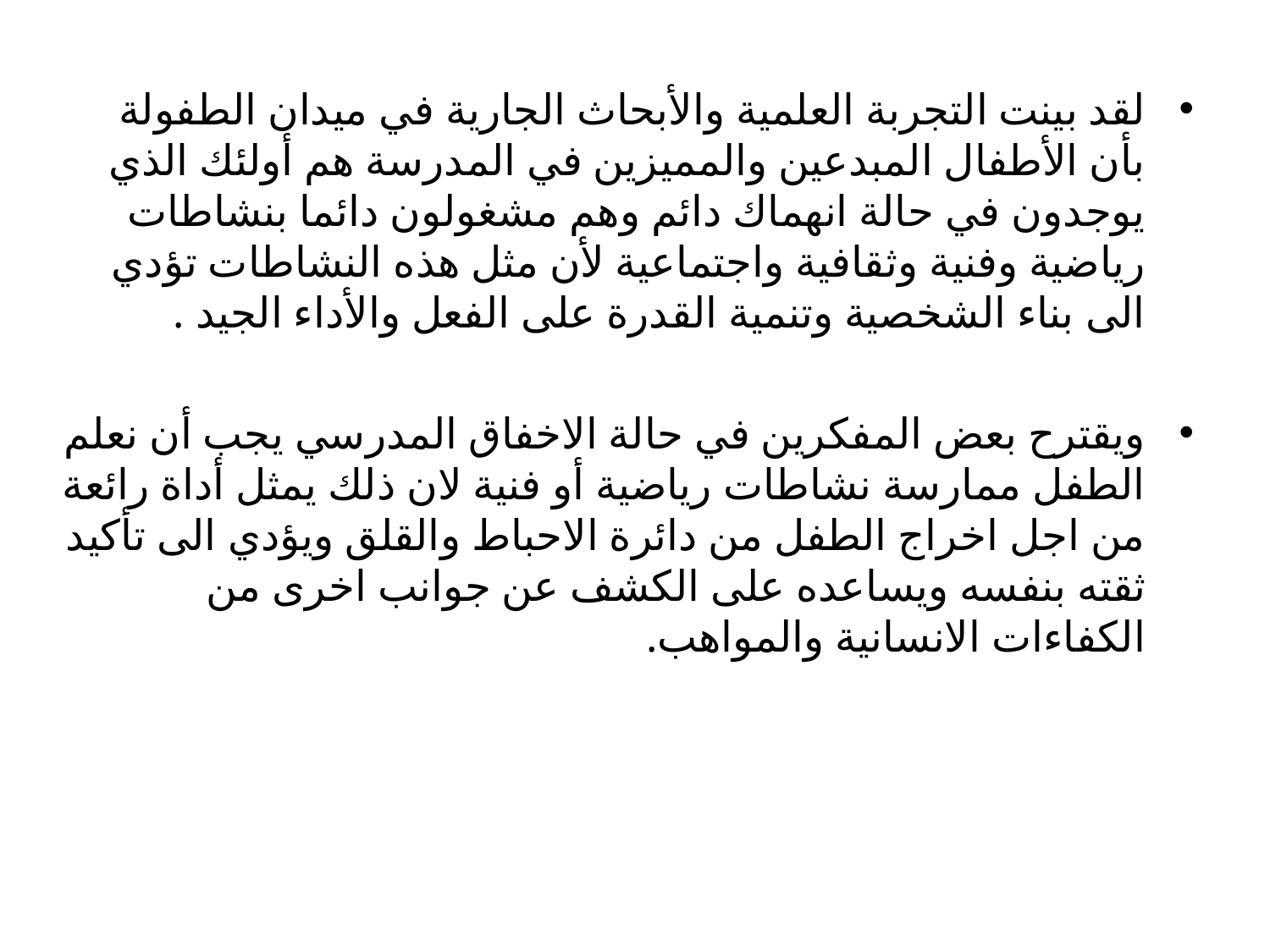

لقد بينت التجربة العلمية والأبحاث الجارية في ميدان الطفولة بأن الأطفال المبدعين والمميزين في المدرسة هم أولئك الذي يوجدون في حالة انهماك دائم وهم مشغولون دائما بنشاطات رياضية وفنية وثقافية واجتماعية لأن مثل هذه النشاطات تؤدي الى بناء الشخصية وتنمية القدرة على الفعل والأداء الجيد .

ويقترح بعض المفكرين في حالة الاخفاق المدرسي يجب أن نعلم الطفل ممارسة نشاطات رياضية أو فنية لان ذلك يمثل أداة رائعة من اجل اخراج الطفل من دائرة الاحباط والقلق ويؤدي الى تأكيد ثقته بنفسه ويساعده على الكشف عن جوانب اخرى من الكفاءات الانسانية والمواهب.